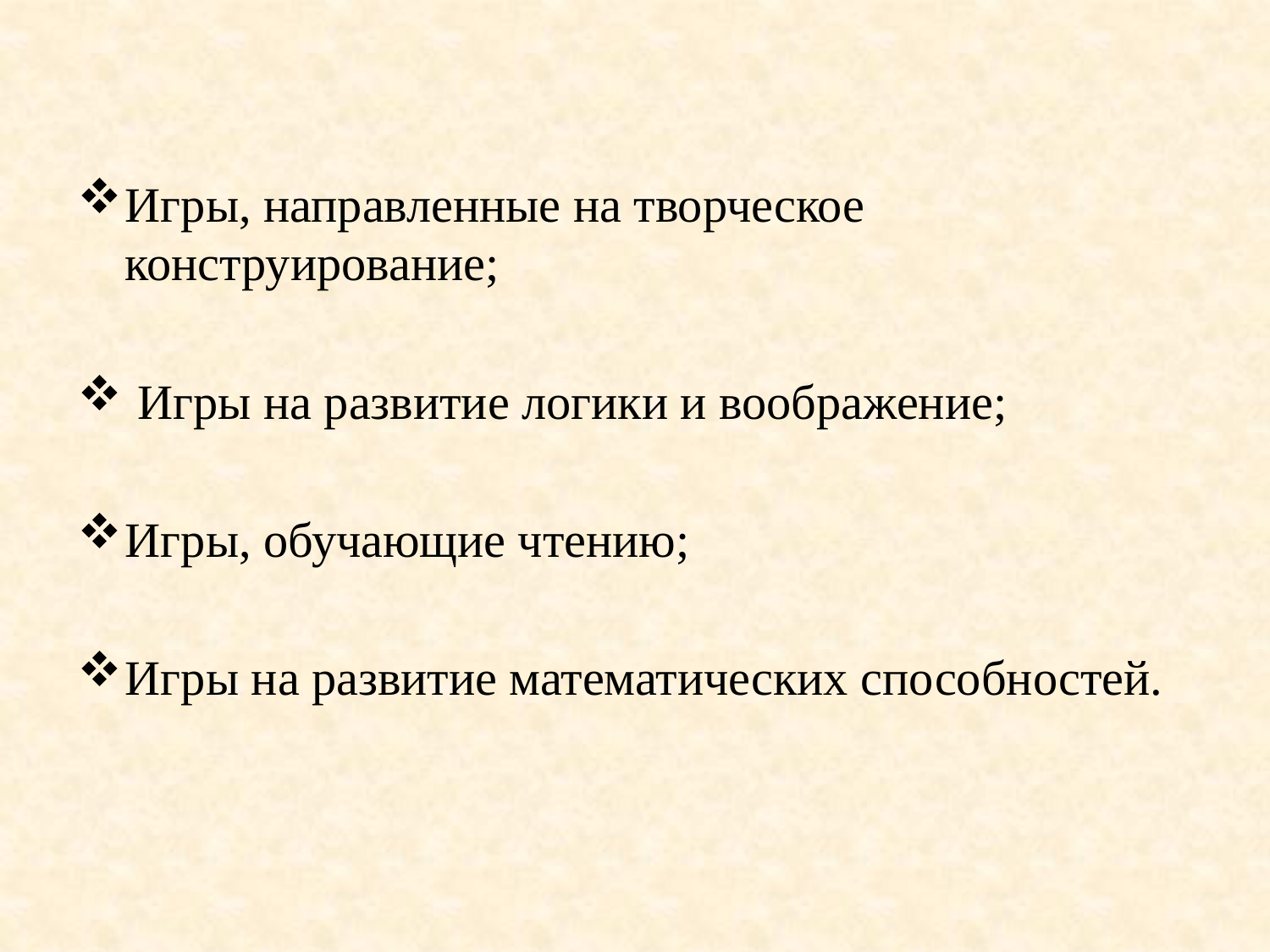

Игры, направленные на творческое конструирование;

 Игры на развитие логики и воображение;

Игры, обучающие чтению;

Игры на развитие математических способностей.